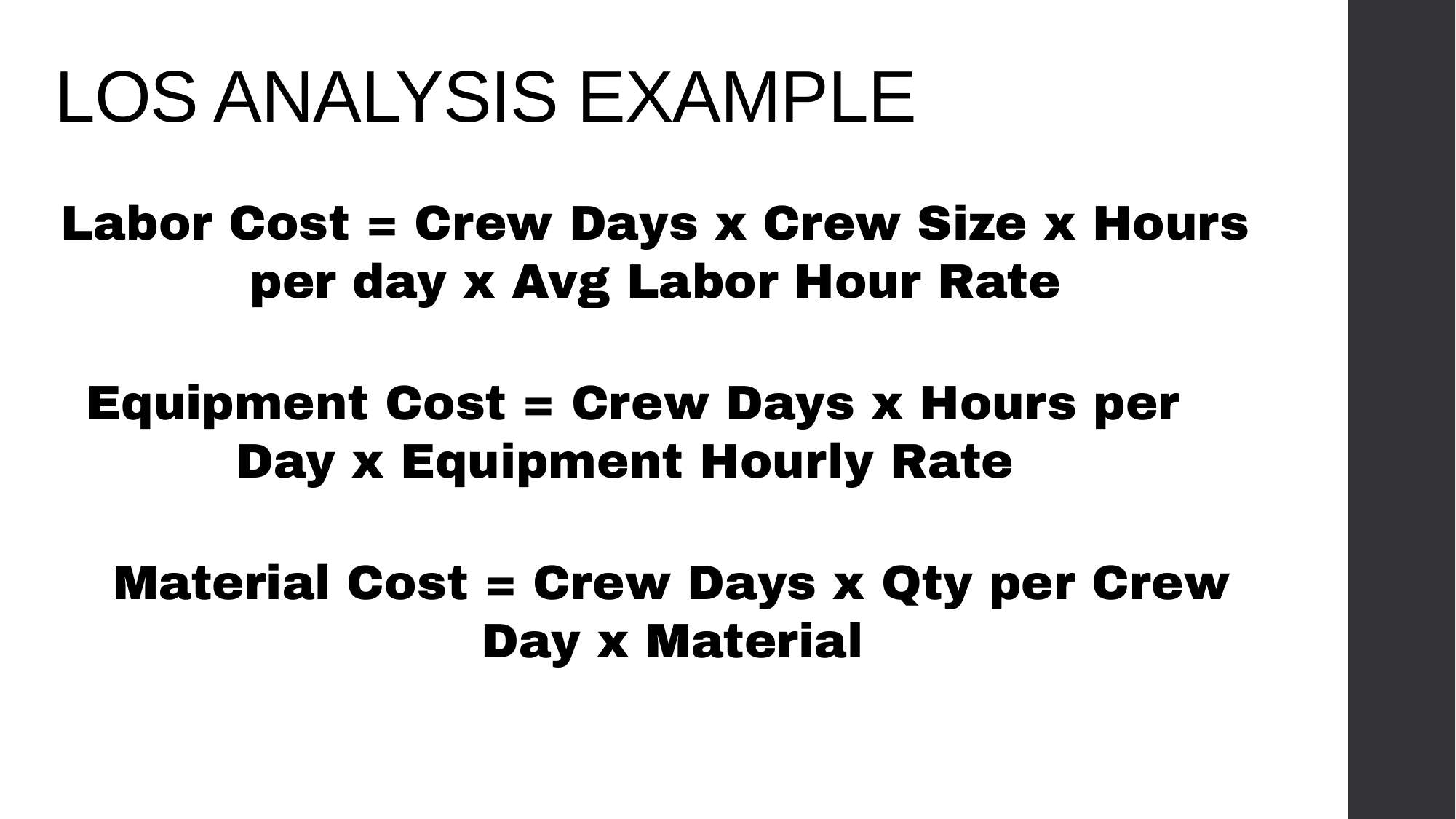

LOS ANALYSIS EXAMPLE
Labor Cost = Crew Days x Crew Size x Hours per day x Avg Labor Hour Rate
Equipment Cost = Crew Days x Hours per Day x Equipment Hourly Rate
Material Cost = Crew Days x Qty per Crew Day x Material